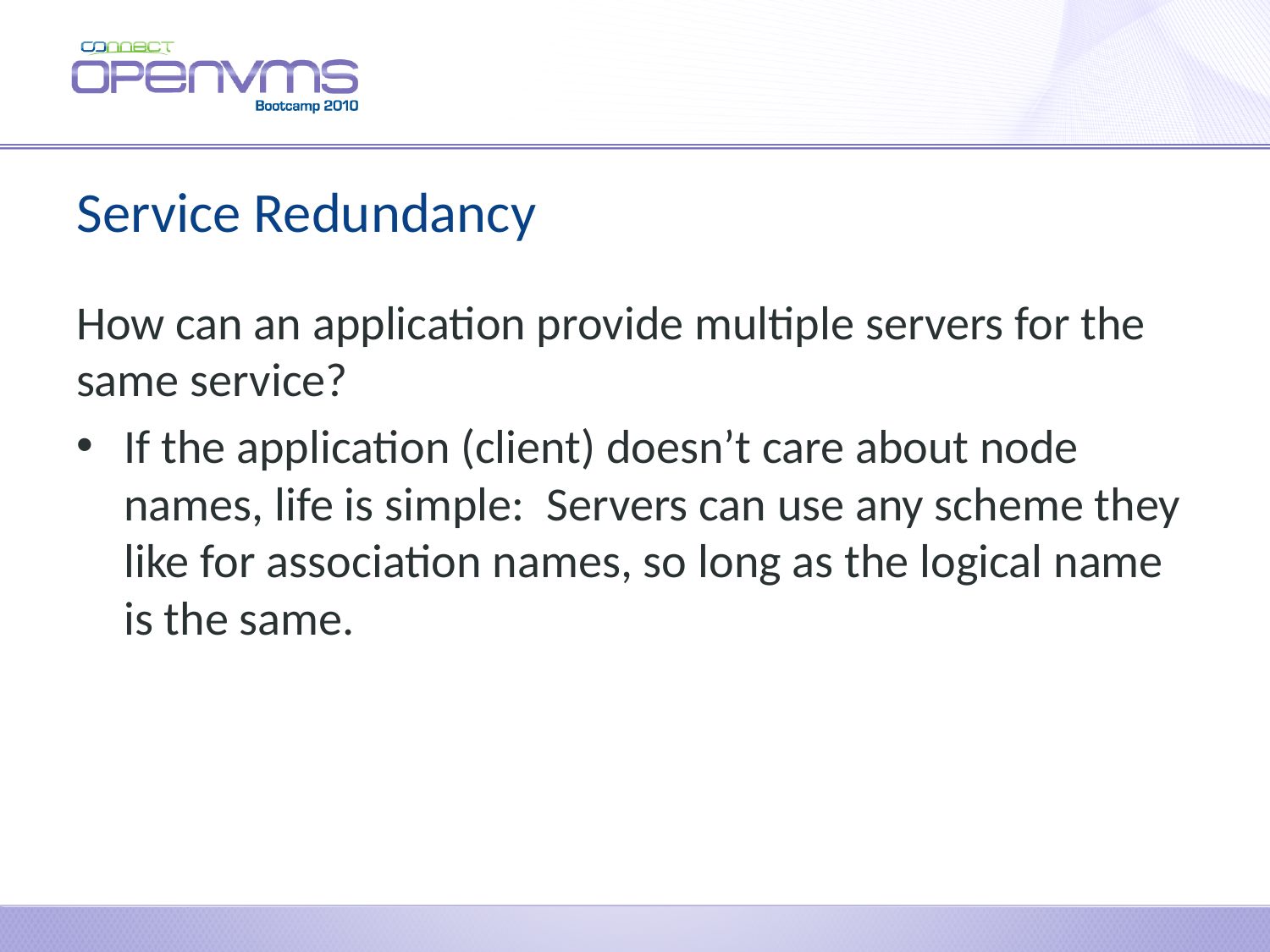

# Service Redundancy
How can an application provide multiple servers for the same service?
If the application (client) doesn’t care about node names, life is simple:  Servers can use any scheme they like for association names, so long as the logical name is the same.